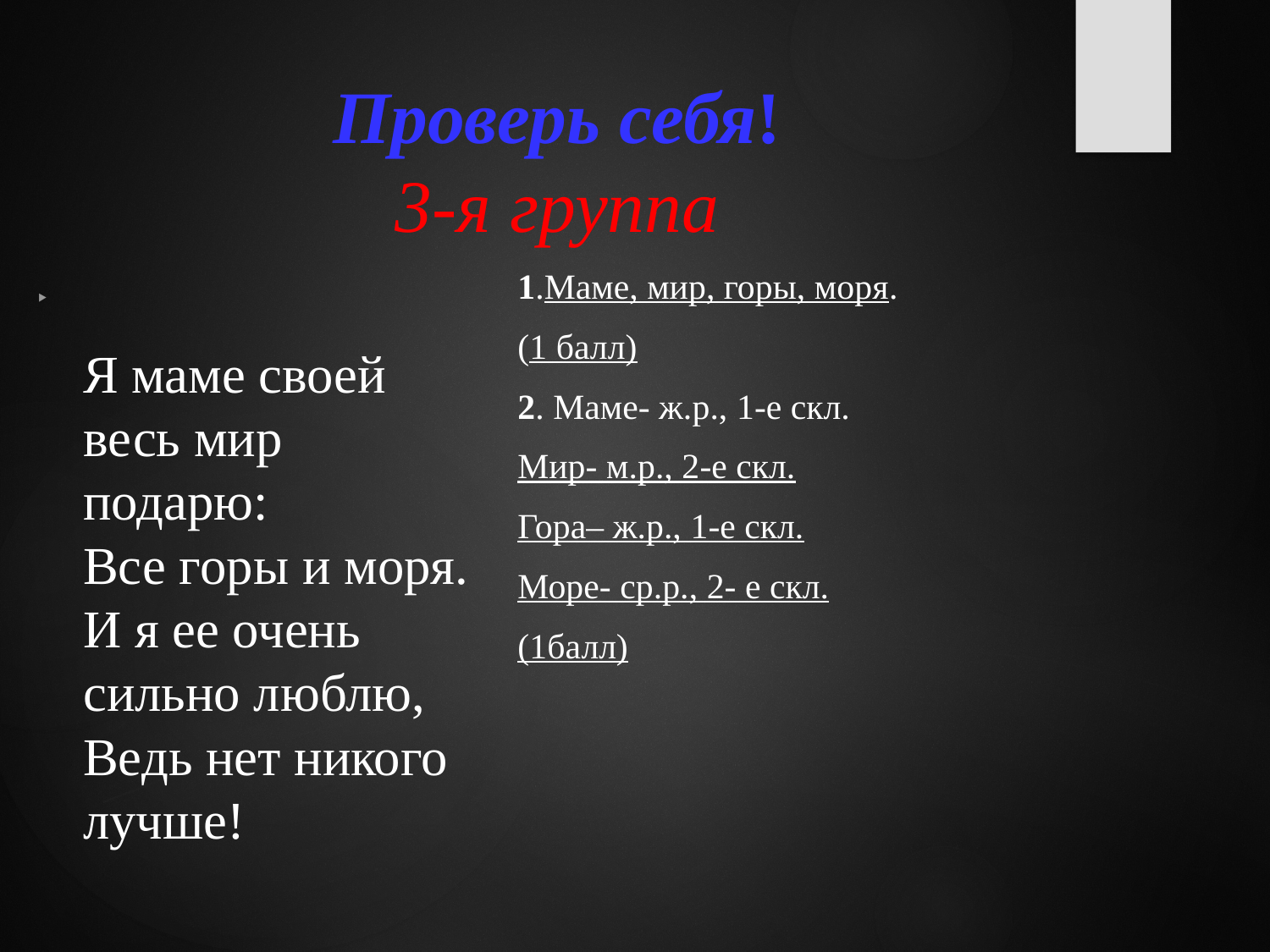

# Проверь себя! 3-я группа
1.Маме, мир, горы, моря.
(1 балл)
2. Маме- ж.р., 1-е скл.
Мир- м.р., 2-е скл.
Гора– ж.р., 1-е скл.
Море- ср.р., 2- е скл.
(1балл)

Я маме своей весь мир подарю:
Все горы и моря.
И я ее очень сильно люблю,
Ведь нет никого лучше!